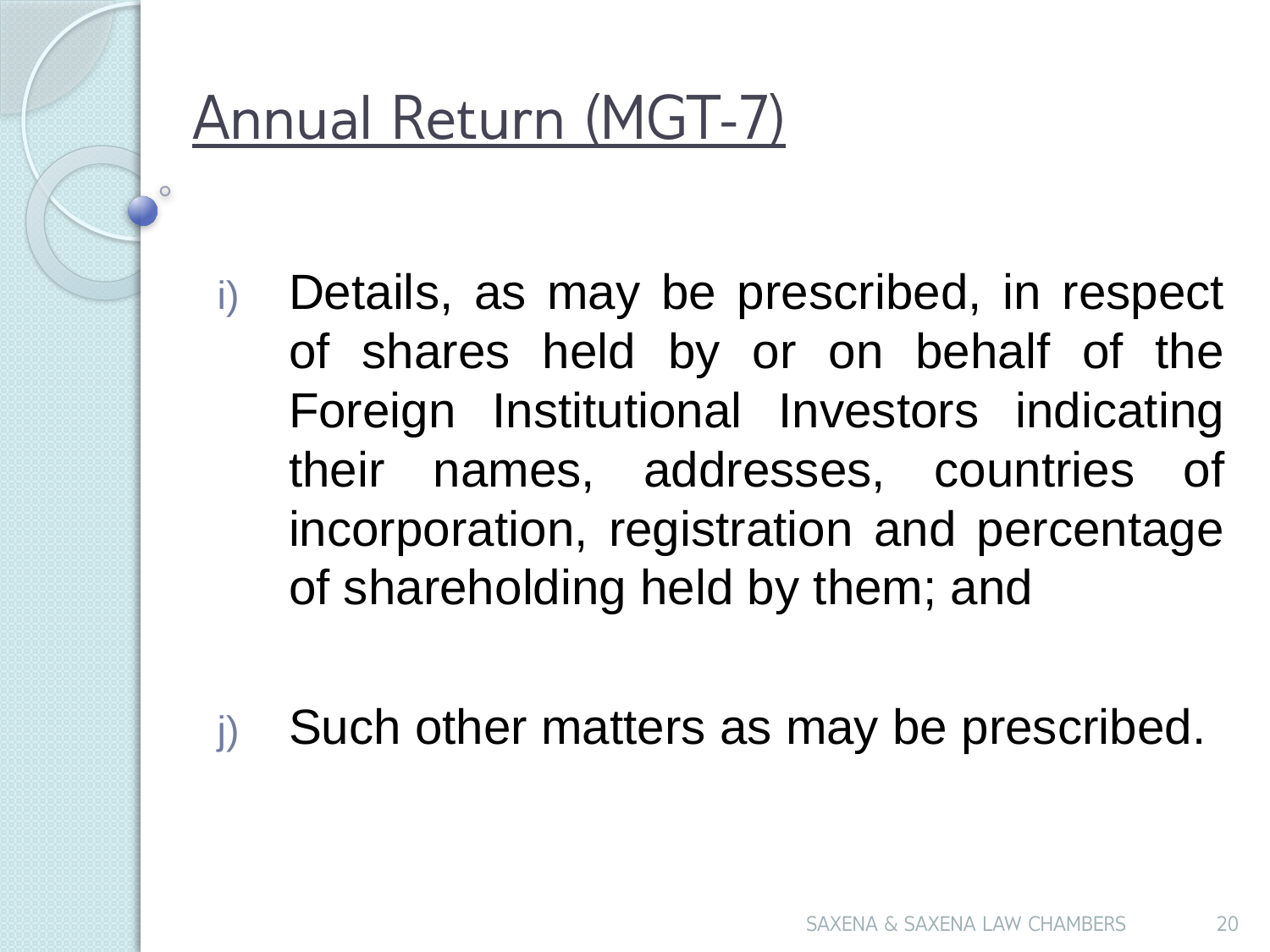

# Annual Return (MGT-7)

Details, as may be prescribed, in respect of shares held by or on behalf of the Foreign Institutional Investors indicating their names, addresses, countries of incorporation, registration and percentage of shareholding held by them; and

Such other matters as may be prescribed.

SAXENA & SAXENA LAW CHAMBERS
20